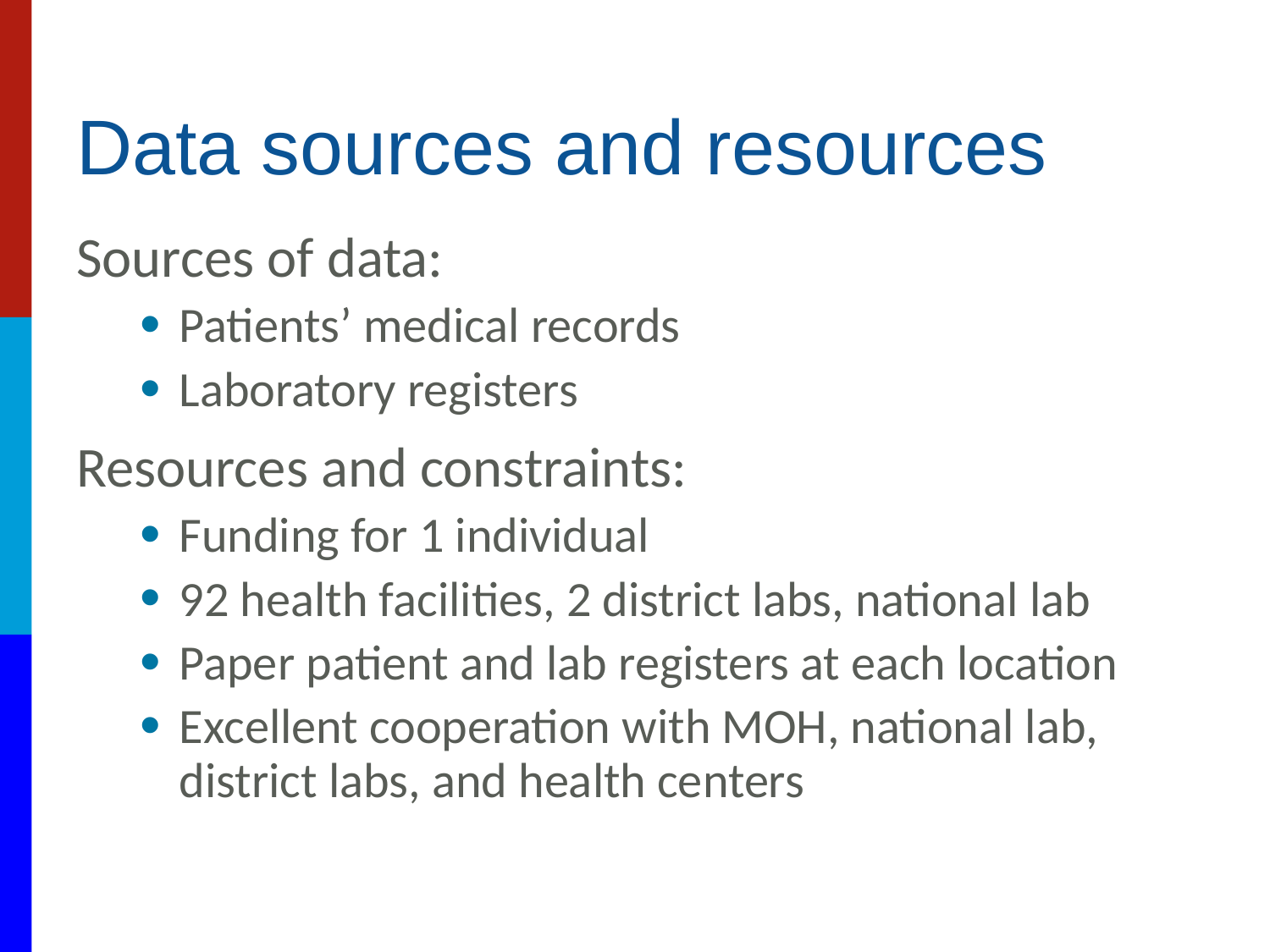

# Data sources and resources
Sources of data:
Patients’ medical records
Laboratory registers
Resources and constraints:
Funding for 1 individual
92 health facilities, 2 district labs, national lab
Paper patient and lab registers at each location
Excellent cooperation with MOH, national lab, district labs, and health centers